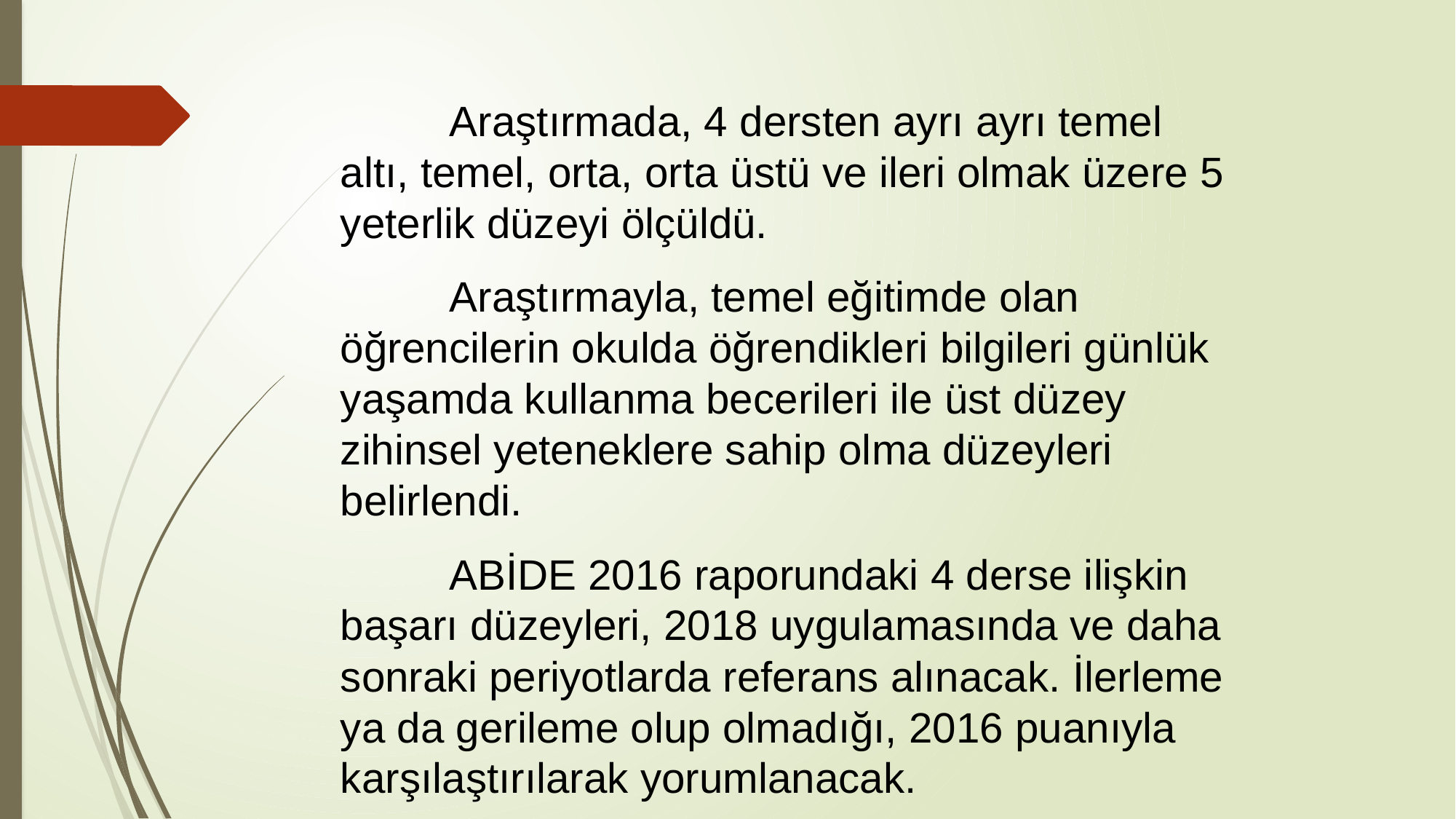

Araştırmada, 4 dersten ayrı ayrı temel altı, temel, orta, orta üstü ve ileri olmak üzere 5 yeterlik düzeyi ölçüldü.
	Araştırmayla, temel eğitimde olan öğrencilerin okulda öğrendikleri bilgileri günlük yaşamda kullanma becerileri ile üst düzey zihinsel yeteneklere sahip olma düzeyleri belirlendi.
	ABİDE 2016 raporundaki 4 derse ilişkin başarı düzeyleri, 2018 uygulamasında ve daha sonraki periyotlarda referans alınacak. İlerleme ya da gerileme olup olmadığı, 2016 puanıyla karşılaştırılarak yorumlanacak.